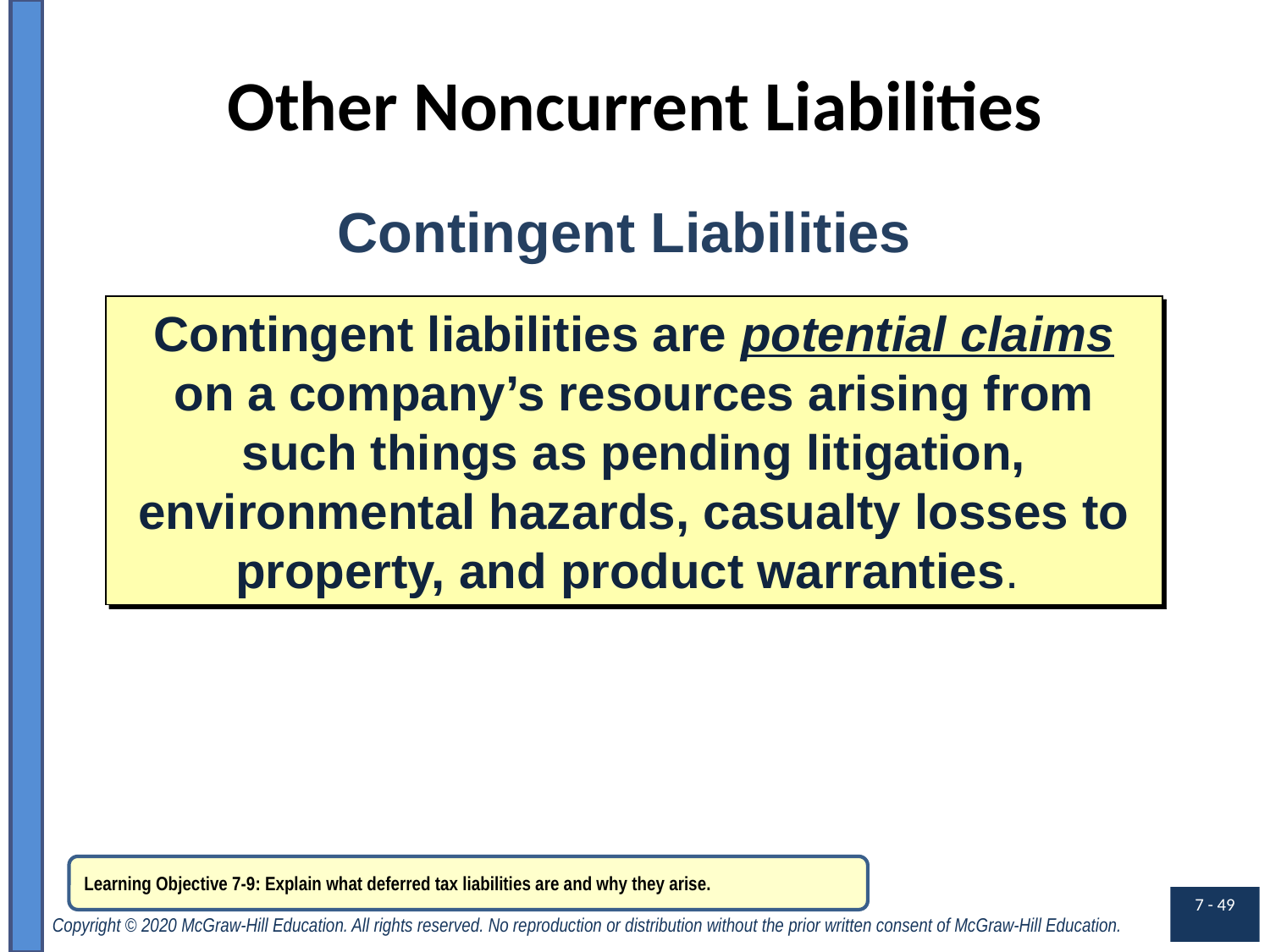

# Other Noncurrent Liabilities
Contingent Liabilities
Contingent liabilities are potential claims on a company’s resources arising from such things as pending litigation, environmental hazards, casualty losses to property, and product warranties.
Learning Objective 7-9: Explain what deferred tax liabilities are and why they arise.